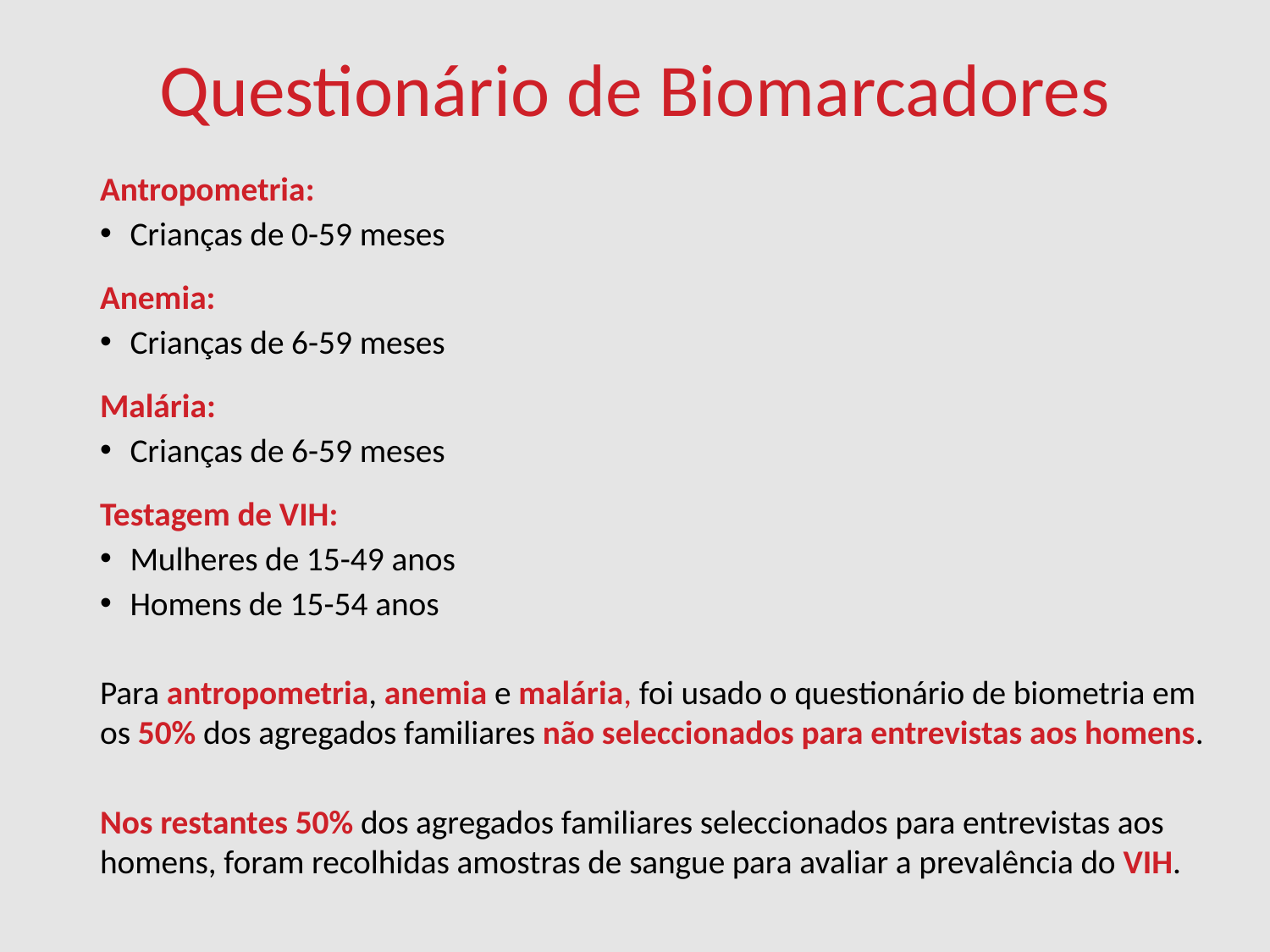

# Questionário de Biomarcadores
Antropometria:
Crianças de 0-59 meses

Anemia:
Crianças de 6-59 meses

Malária:
Crianças de 6-59 meses

Testagem de VIH:
Mulheres de 15-49 anos
Homens de 15-54 anos

Para antropometria, anemia e malária, foi usado o questionário de biometria em os 50% dos agregados familiares não seleccionados para entrevistas aos homens.

Nos restantes 50% dos agregados familiares seleccionados para entrevistas aos homens, foram recolhidas amostras de sangue para avaliar a prevalência do VIH.